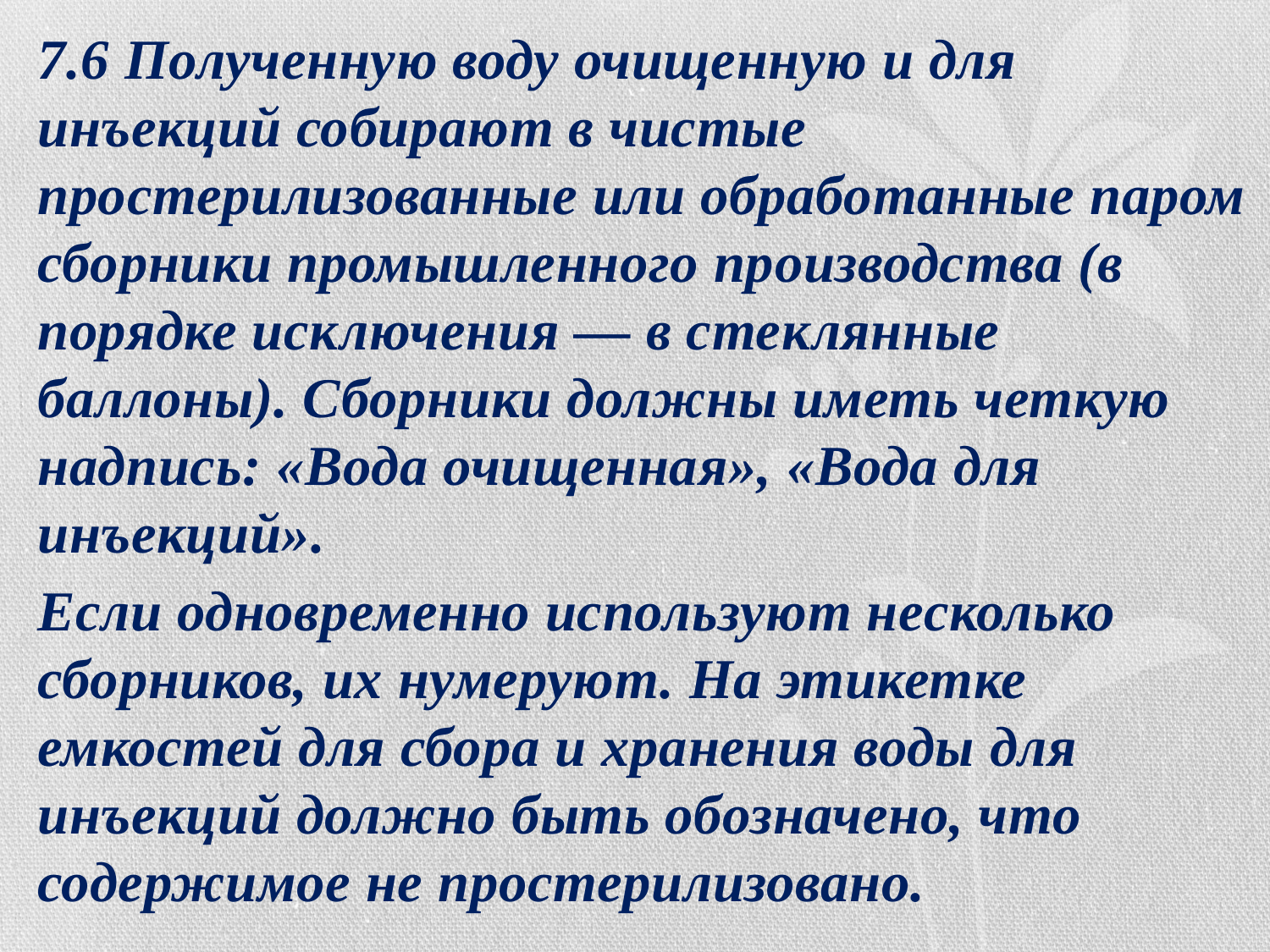

7.6 Полученную воду очищенную и для инъекций собирают в чистые простерилизованные или обработанные паром сборники промышленного производства (в порядке исключения — в стеклянные баллоны). Сборники должны иметь четкую надпись: «Вода очищенная», «Вода для инъекций».
Если одновременно используют несколько сборников, их нумеруют. На этикетке емкостей для сбора и хранения воды для инъекций должно быть обозначено, что содержимое не простерилизовано.